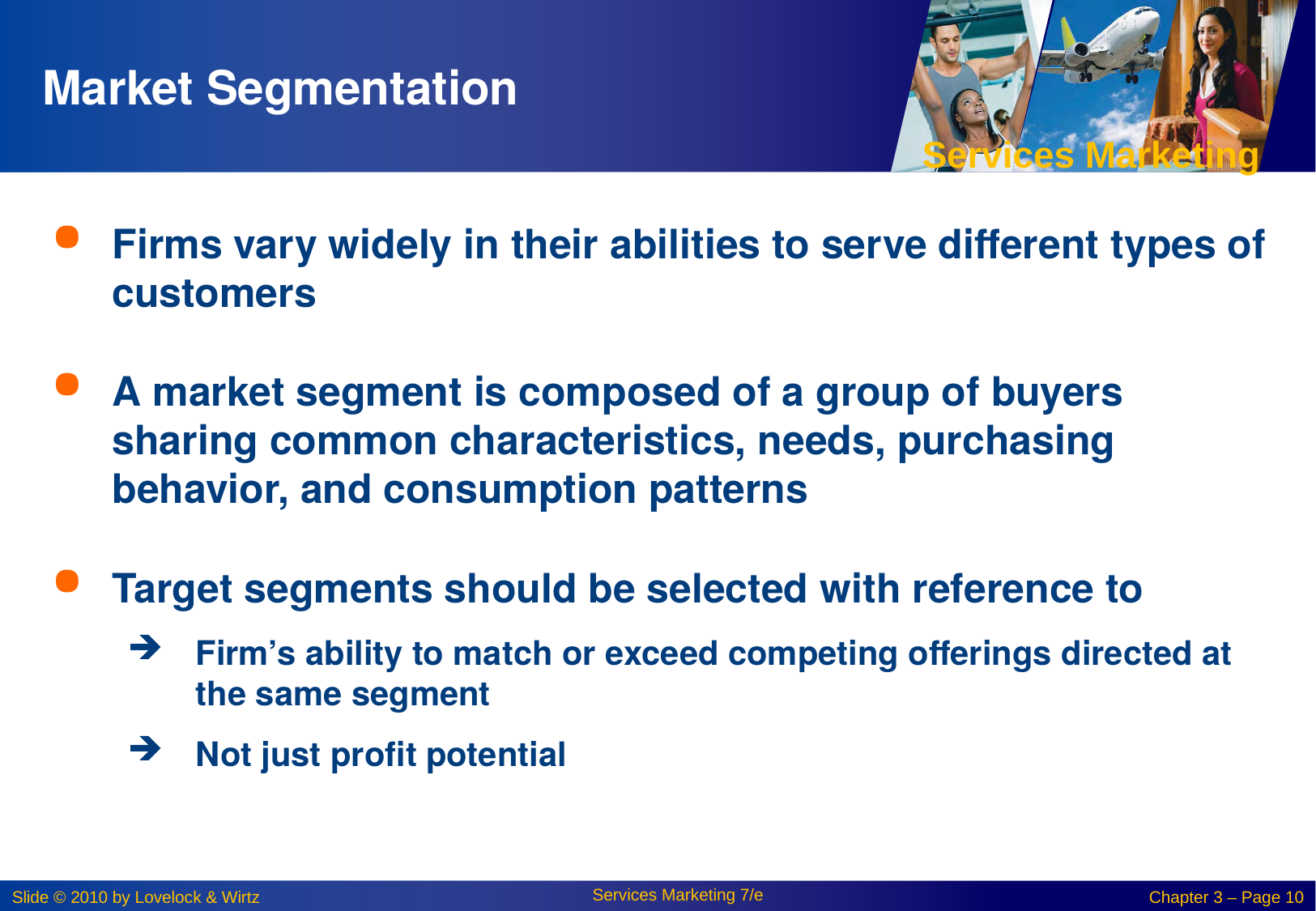

# Market Segmentation
Firms vary widely in their abilities to serve different types of customers
A market segment is composed of a group of buyers sharing common characteristics, needs, purchasing behavior, and consumption patterns
Target segments should be selected with reference to
Firm’s ability to match or exceed competing offerings directed at the same segment
Not just profit potential